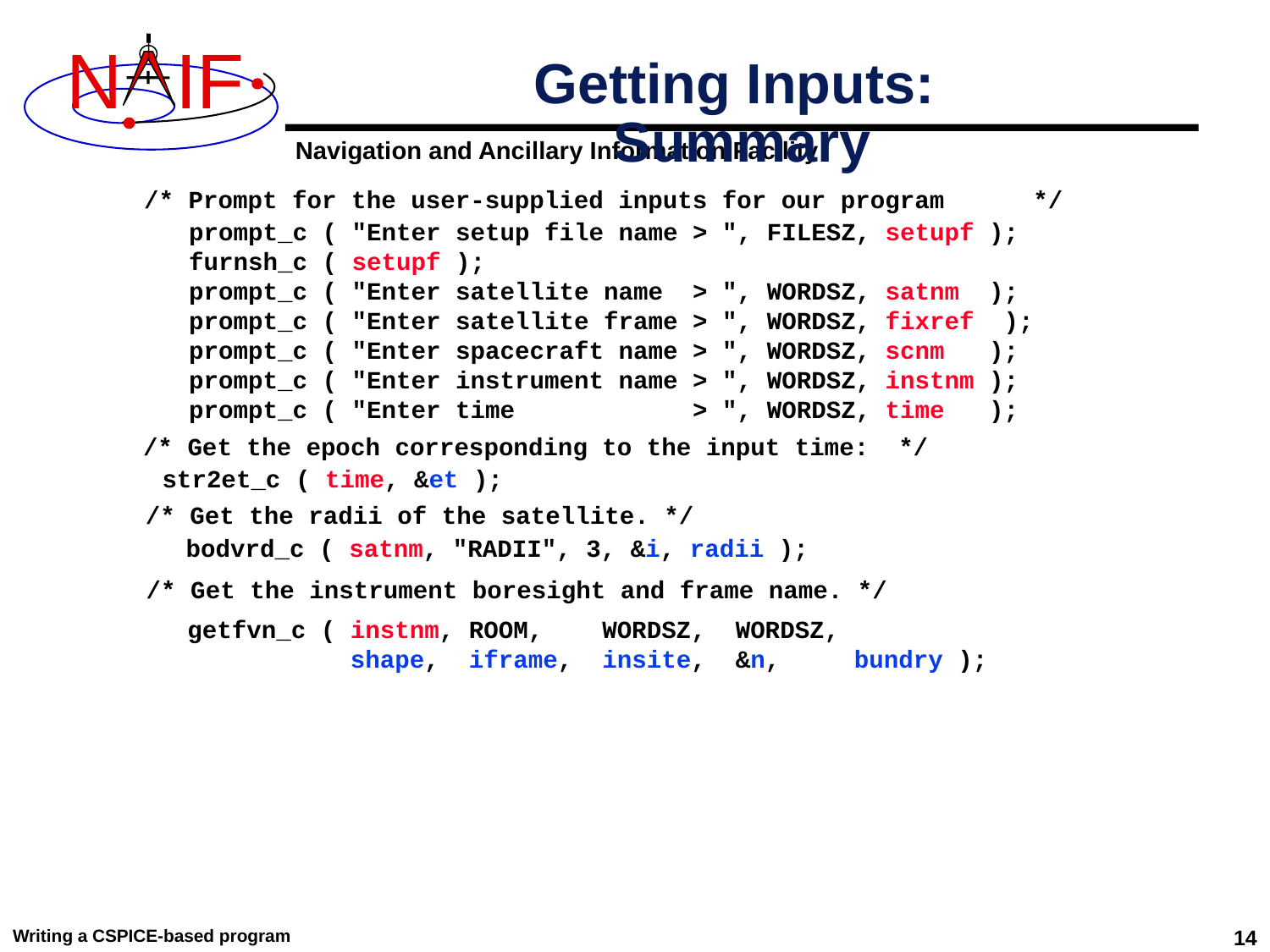

# Getting Inputs:  Summary
/* Prompt for the user-supplied inputs for our program      */
   prompt_c ( "Enter setup file name > ", FILESZ, setupf );
   furnsh_c ( setupf );
   prompt_c ( "Enter satellite name  > ", WORDSZ, satnm  );
   prompt_c ( "Enter satellite frame > ", WORDSZ, fixref  );
   prompt_c ( "Enter spacecraft name > ", WORDSZ, scnm   );
   prompt_c ( "Enter instrument name > ", WORDSZ, instnm );
   prompt_c ( "Enter time            > ", WORDSZ, time   );
/* Get the epoch corresponding to the input time:  */
   str2et_c ( time, &et );
/* Get the radii of the satellite. */
bodvrd_c ( satnm, "RADII", 3, &i, radii );
/* Get the instrument boresight and frame name. */
   getfvn_c ( instnm, ROOM,    WORDSZ,  WORDSZ,
              shape,  iframe,  insite,  &n,     bundry );
Writing a CSPICE-based program
14